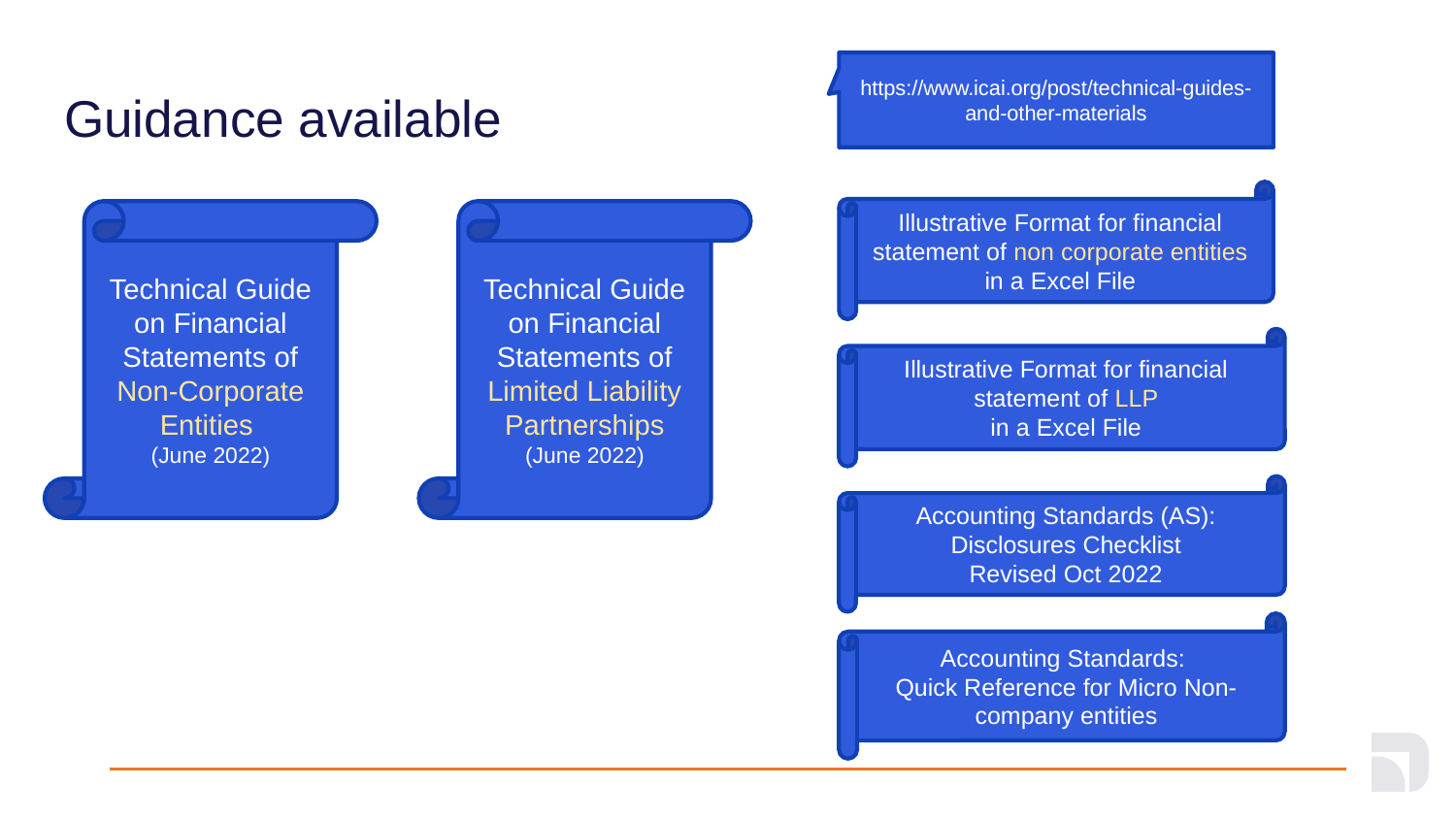

https://www.icai.org/post/technical-guides-and-other-materials
# Guidance available
Illustrative Format for financial statement of non corporate entities in a Excel File
Technical Guide on Financial Statements of Non-Corporate Entities
(June 2022)
Technical Guide on Financial Statements of Limited Liability Partnerships
(June 2022)
Illustrative Format for financial statement of LLP
in a Excel File
Accounting Standards (AS): Disclosures Checklist
Revised Oct 2022
Accounting Standards:
Quick Reference for Micro Non-company entities